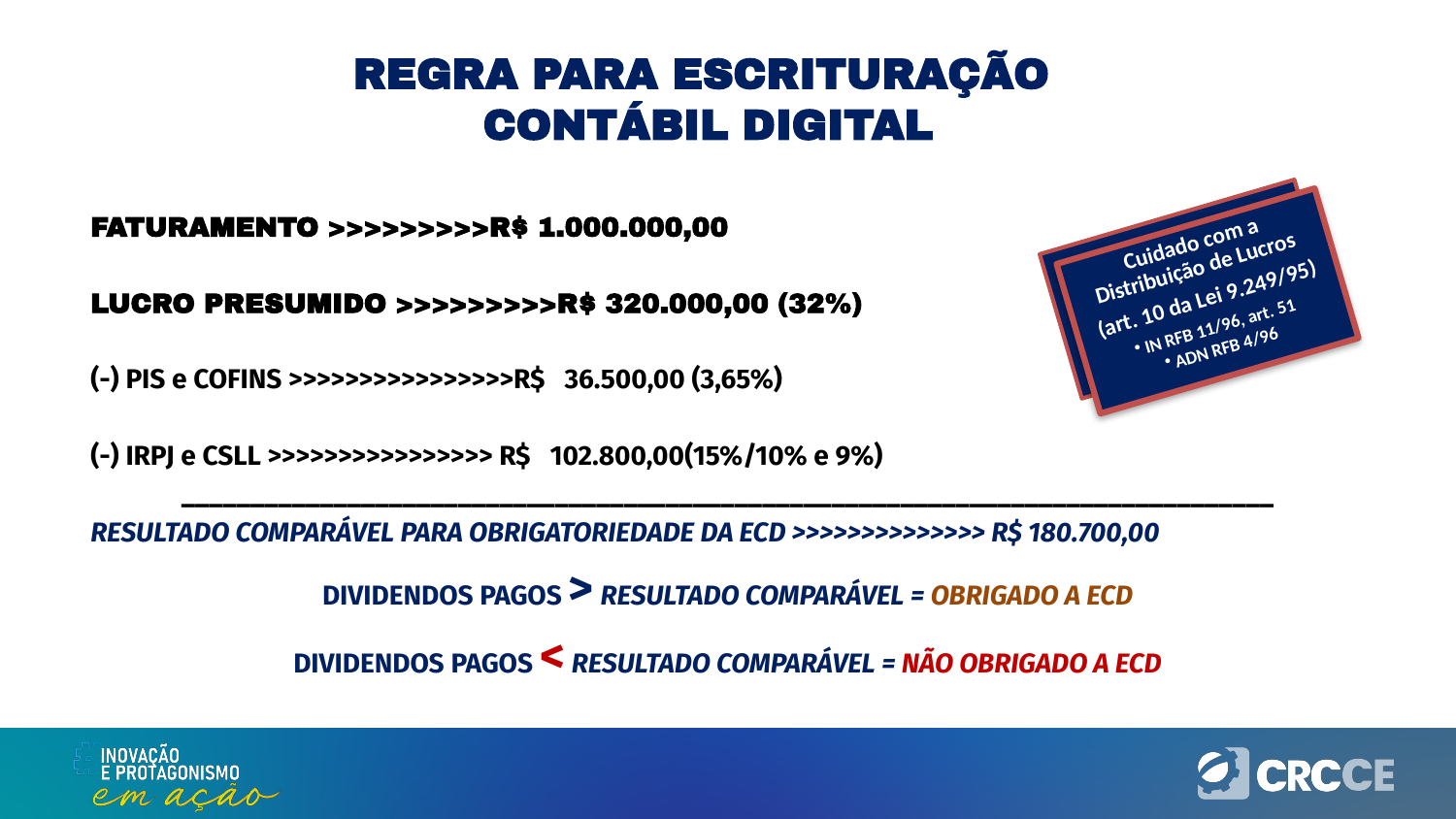

REGRA PARA ESCRITURAÇÃO
 CONTÁBIL DIGITAL
FATURAMENTO >>>>>>>>>R$ 1.000.000,00

LUCRO PRESUMIDO >>>>>>>>>R$ 320.000,00 (32%)

(-) PIS e COFINS >>>>>>>>>>>>>>>>R$   36.500,00 (3,65%)

(-) IRPJ e CSLL >>>>>>>>>>>>>>>> R$   102.800,00(15%/10% e 9%)
_______________________________________________________________________________
RESULTADO COMPARÁVEL PARA OBRIGATORIEDADE DA ECD >>>>>>>>>>>>>> R$ 180.700,00
DIVIDENDOS PAGOS > RESULTADO COMPARÁVEL = OBRIGADO A ECD
DIVIDENDOS PAGOS < RESULTADO COMPARÁVEL = NÃO OBRIGADO A ECD

Cuidado com a Distribuição de Lucros
(art. 10 da Lei 9.249/95)
IN RFB 11/96, art. 51
ADN RFB 4/96